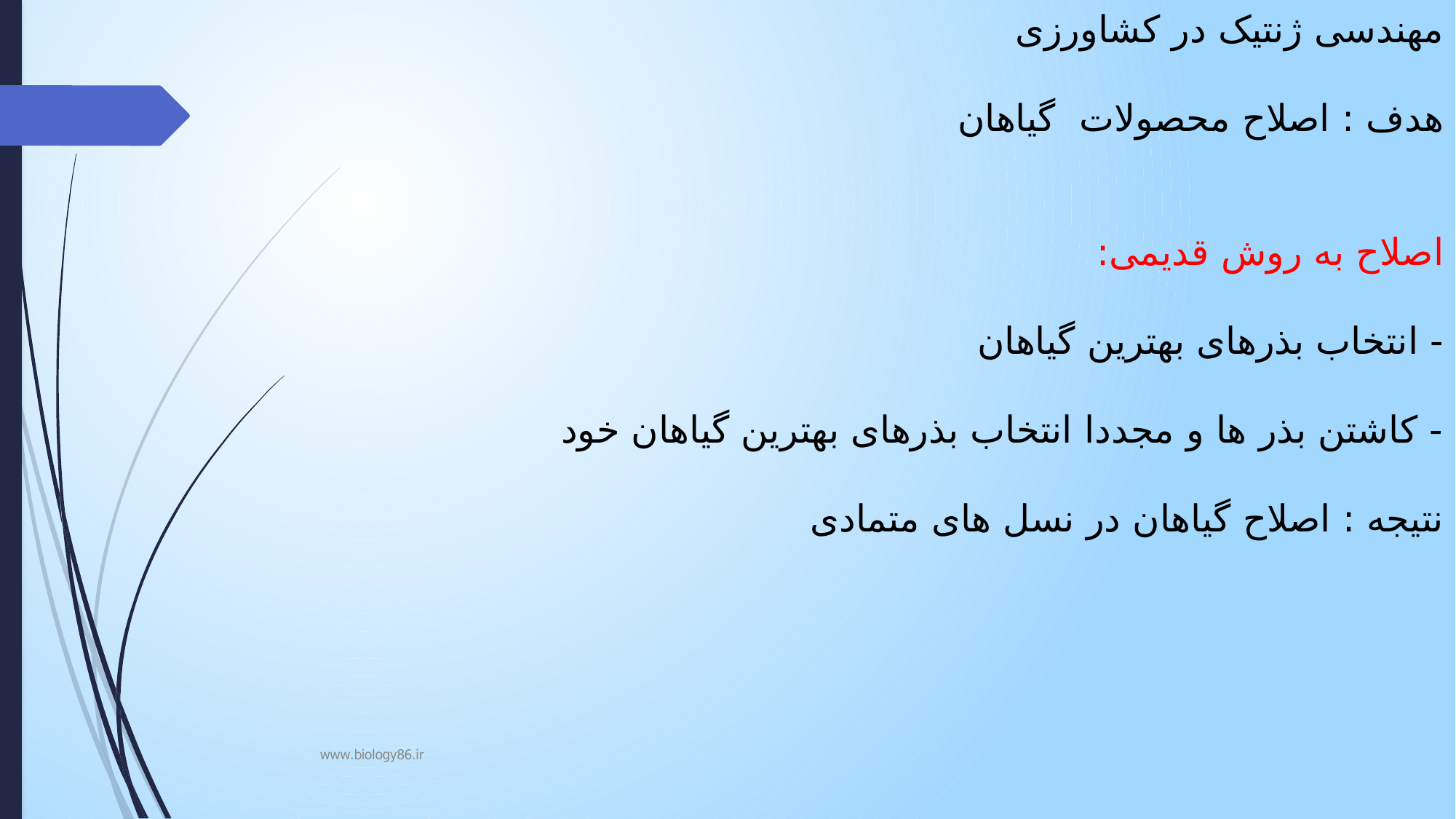

# مهندسی ژنتیک در کشاورزی هدف : اصلاح محصولات  گیاهان اصلاح به روش قدیمی: - انتخاب بذرهای بهترین گیاهان - کاشتن بذر ها و مجددا انتخاب بذرهای بهترین گیاهان خود نتیجه : اصلاح گیاهان در نسل های متمادی
www.biology86.ir